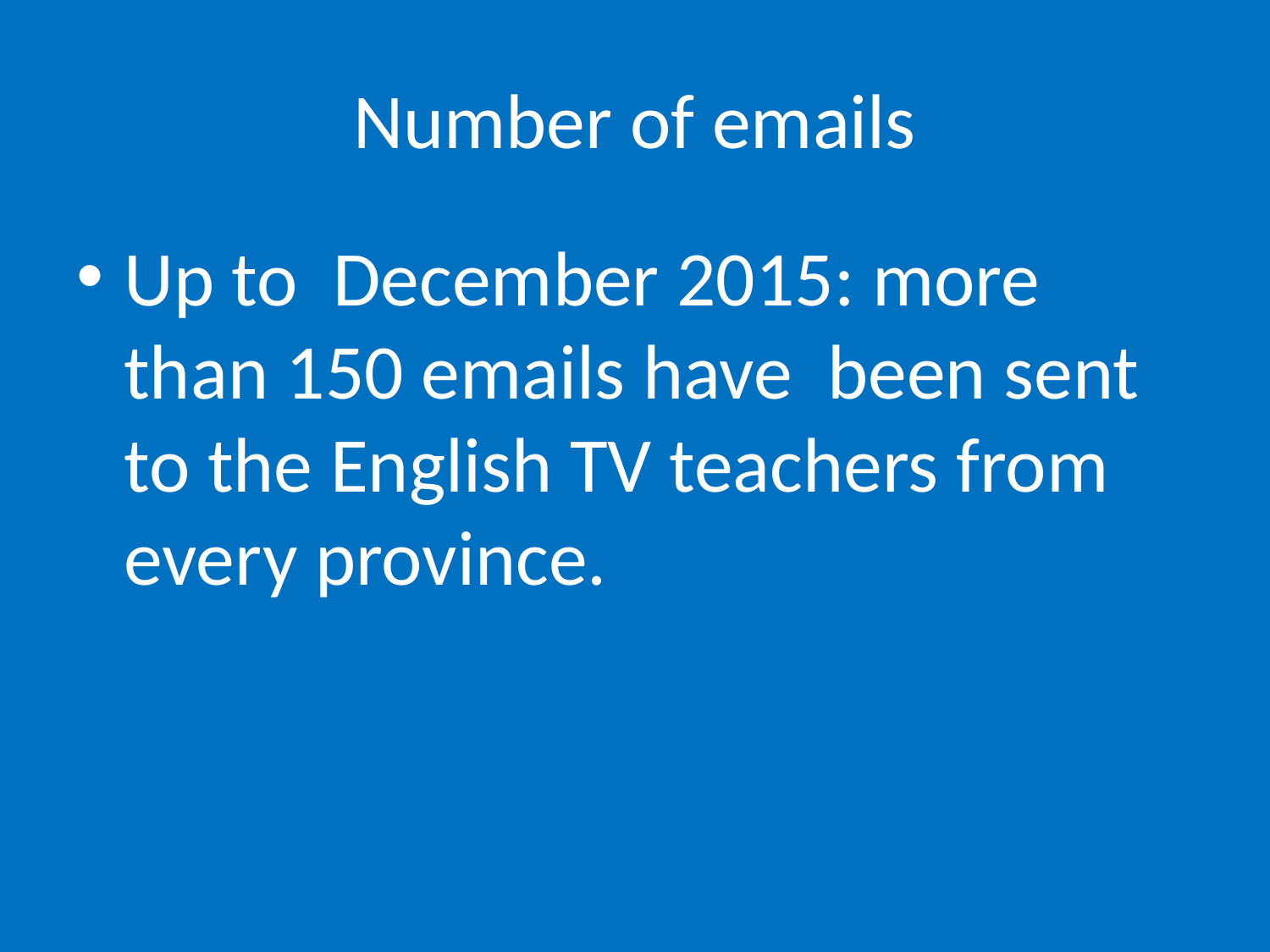

# Number of emails
Up to  December 2015: more than 150 emails have  been sent to the English TV teachers from every province.